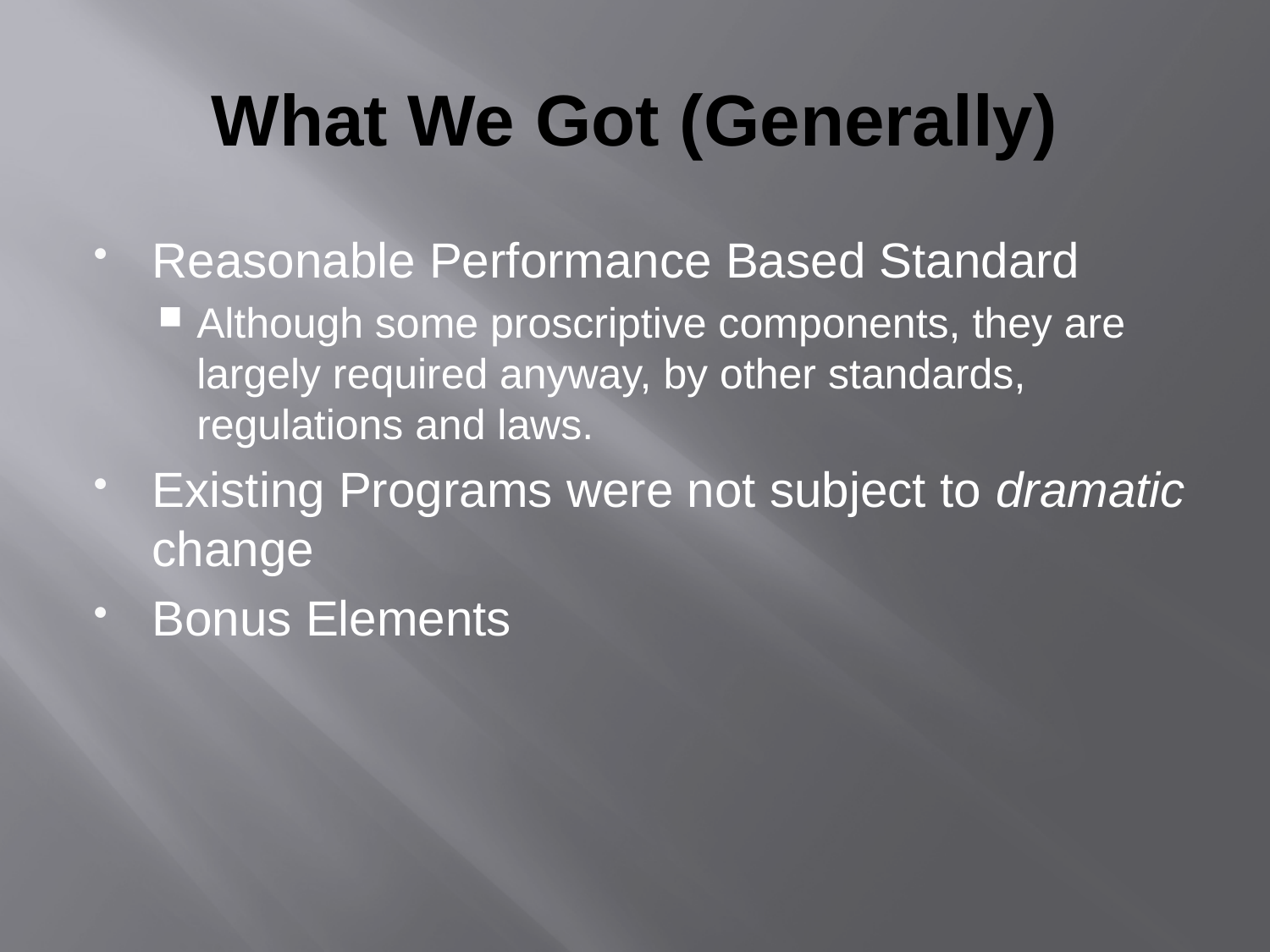

# What We Got (Generally)
Reasonable Performance Based Standard
Although some proscriptive components, they are largely required anyway, by other standards, regulations and laws.
Existing Programs were not subject to dramatic change
Bonus Elements